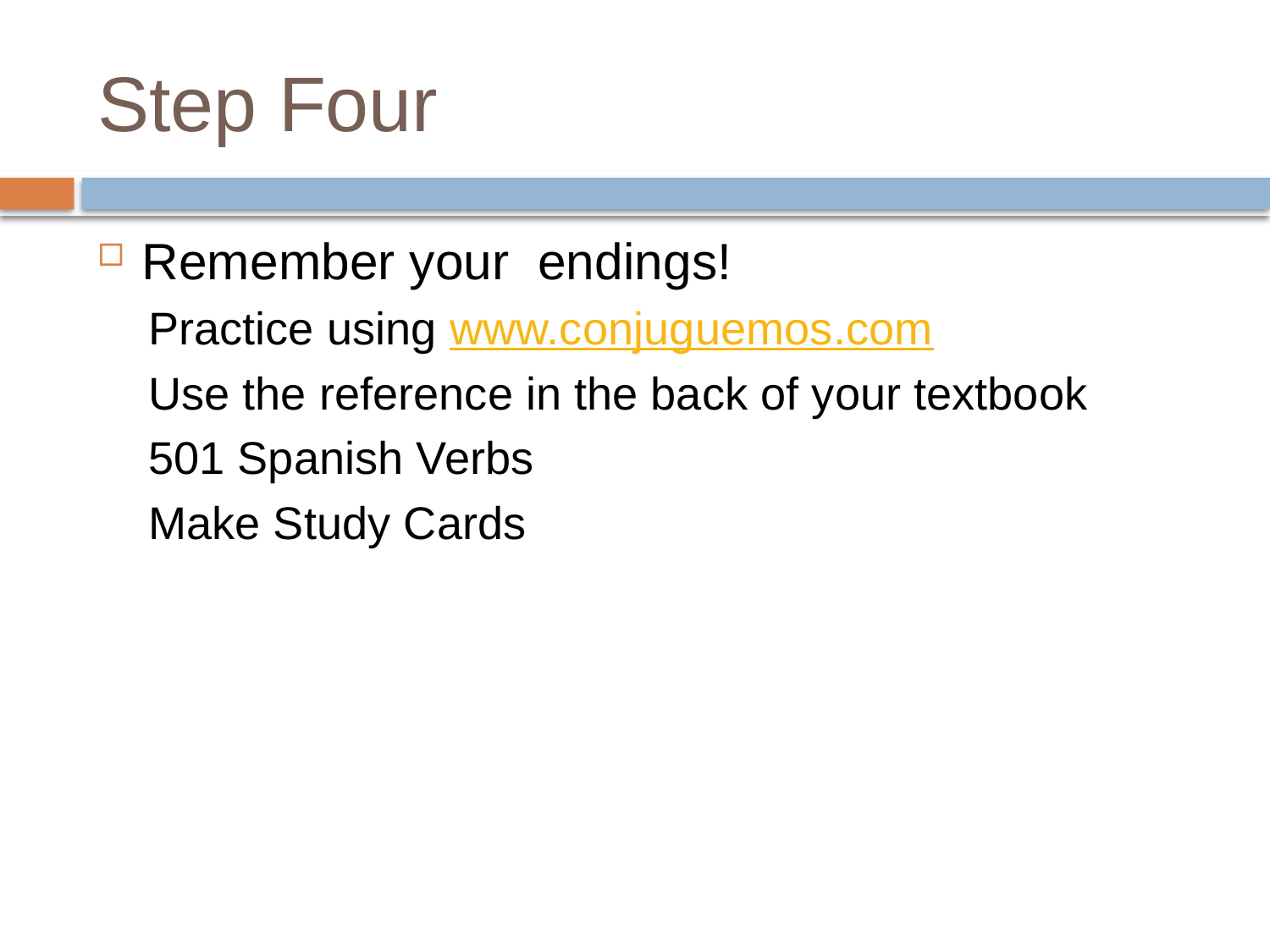

# Step Four
Remember your  endings!
Practice using www.conjuguemos.com
Use the reference in the back of your textbook
501 Spanish Verbs
Make Study Cards